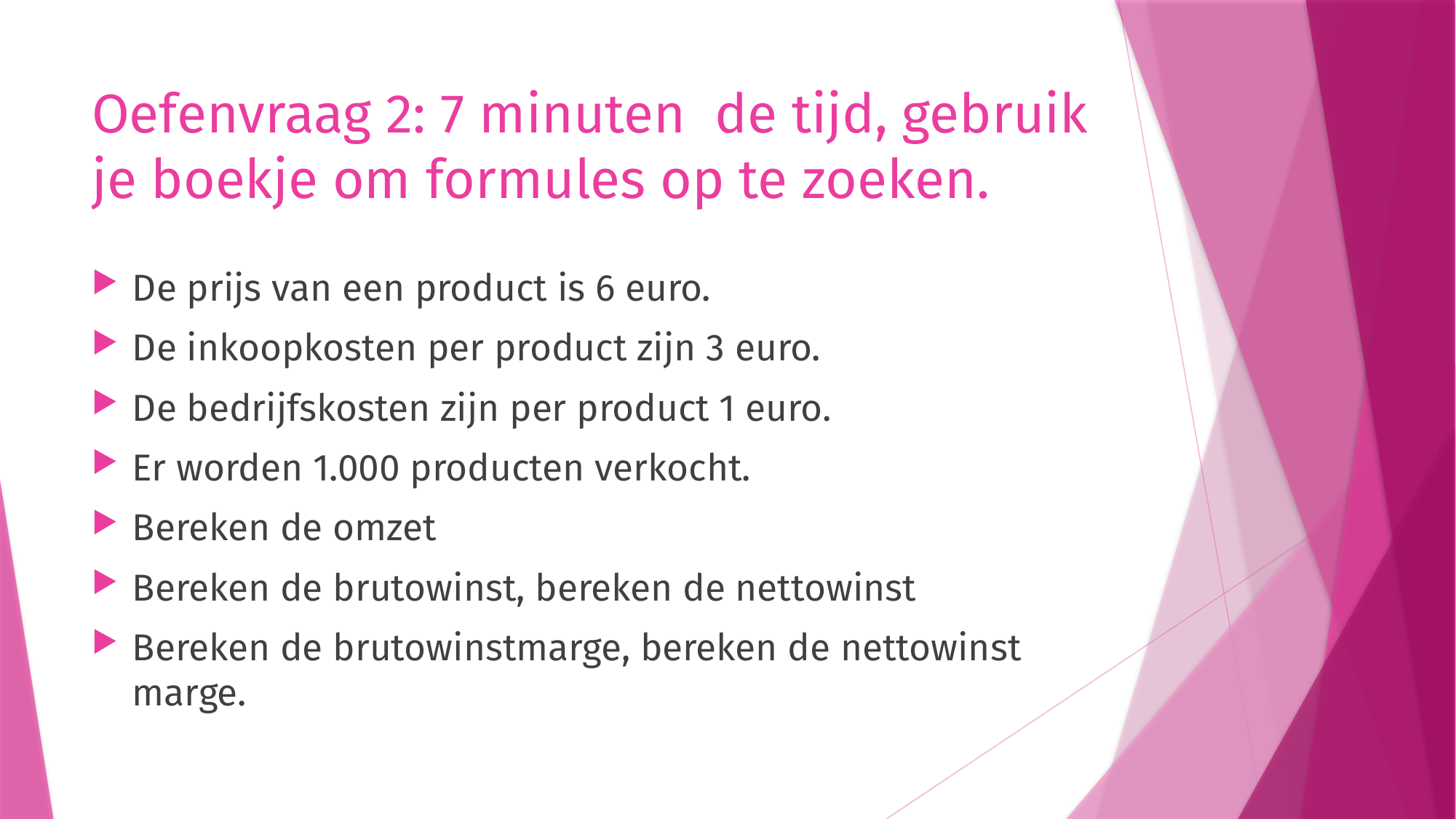

# Oefenvraag 2: 7 minuten  de tijd, gebruik je boekje om formules op te zoeken.
De prijs van een product is 6 euro.
De inkoopkosten per product zijn 3 euro.
De bedrijfskosten zijn per product 1 euro.
Er worden 1.000 producten verkocht.
Bereken de omzet
Bereken de brutowinst, bereken de nettowinst
Bereken de brutowinstmarge, bereken de nettowinst marge.